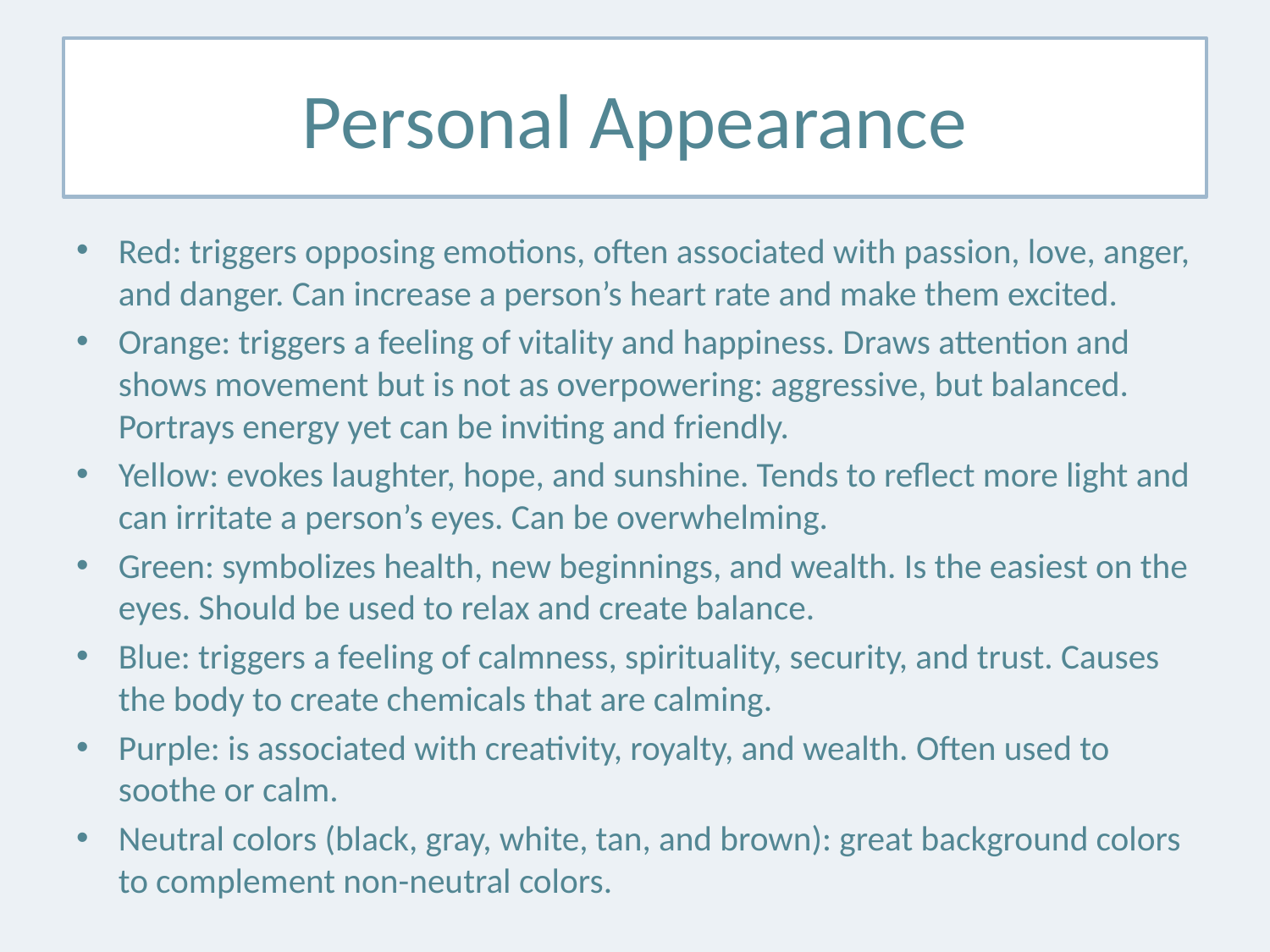

# Personal Appearance
Red: triggers opposing emotions, often associated with passion, love, anger, and danger. Can increase a person’s heart rate and make them excited.
Orange: triggers a feeling of vitality and happiness. Draws attention and shows movement but is not as overpowering: aggressive, but balanced. Portrays energy yet can be inviting and friendly.
Yellow: evokes laughter, hope, and sunshine. Tends to reflect more light and can irritate a person’s eyes. Can be overwhelming.
Green: symbolizes health, new beginnings, and wealth. Is the easiest on the eyes. Should be used to relax and create balance.
Blue: triggers a feeling of calmness, spirituality, security, and trust. Causes the body to create chemicals that are calming.
Purple: is associated with creativity, royalty, and wealth. Often used to soothe or calm.
Neutral colors (black, gray, white, tan, and brown): great background colors to complement non-neutral colors.